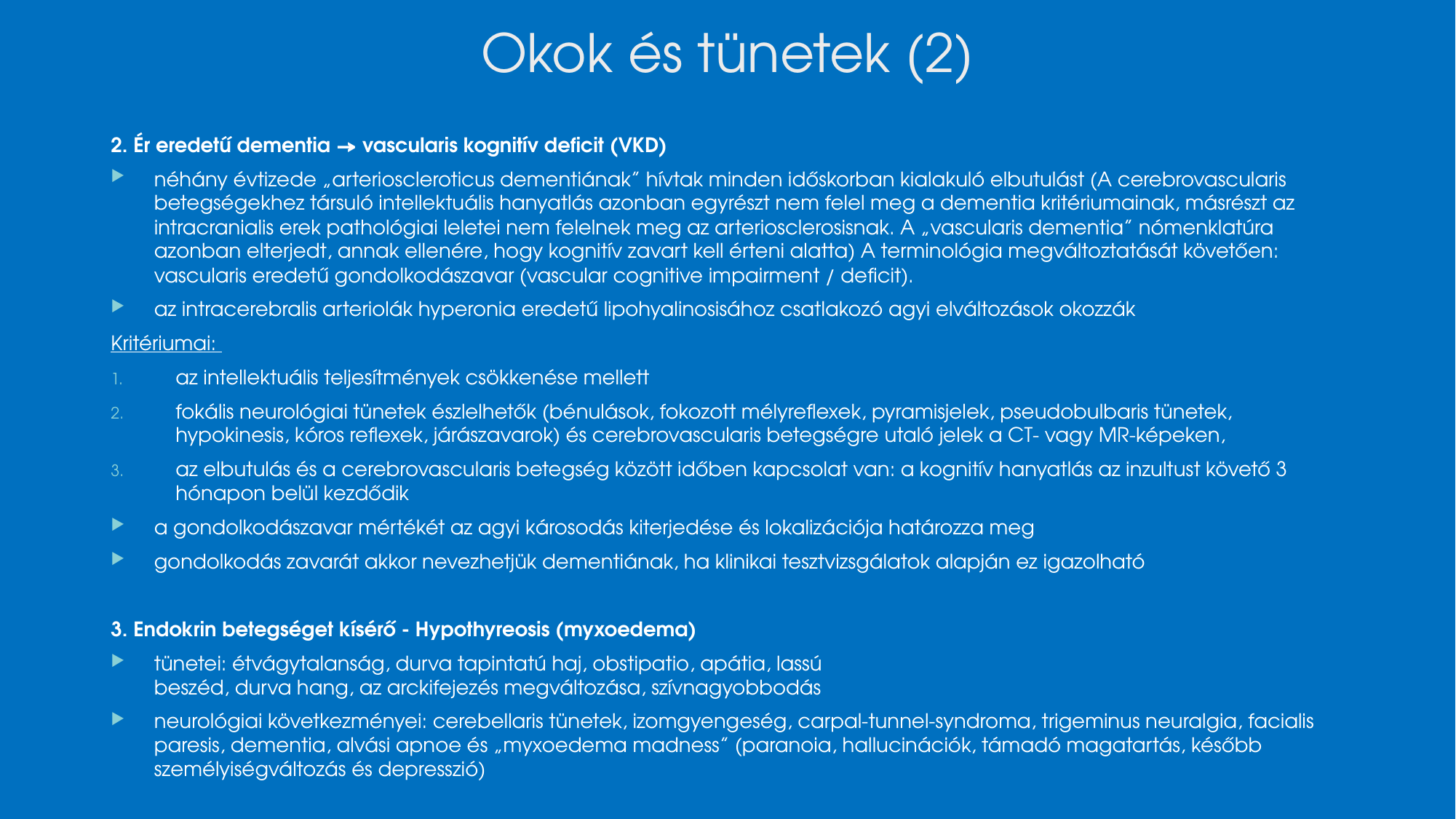

# Okok és tünetek (2)
17
2. Ér eredetű dementia → vascularis kognitív deficit (VKD)
néhány évtizede „arterioscleroticus dementiának” hívtak minden időskorban kialakuló elbutulást (A cerebrovascularis betegségekhez társuló intellektuális hanyatlás azonban egyrészt nem felel meg a dementia kritériumainak, másrészt az intracranialis erek pathológiai leletei nem felelnek meg az arteriosclerosisnak. A „vascularis dementia” nómenklatúra azonban elterjedt, annak ellenére, hogy kognitív zavart kell érteni alatta) A terminológia megváltoztatását követően: vascularis eredetű gondolkodászavar (vascular cognitive impairment / deficit).
az intracerebralis arteriolák hyperonia eredetű lipohyalinosisához csatlakozó agyi elváltozások okozzák
Kritériumai:
az intellektuális teljesítmények csökkenése mellett
fokális neurológiai tünetek észlelhetők (bénulások, fokozott mélyreflexek, pyramisjelek, pseudobulbaris tünetek, hypokinesis, kóros reflexek, járászavarok) és cerebrovascularis betegségre utaló jelek a CT- vagy MR-képeken,
az elbutulás és a cerebrovascularis betegség között időben kapcsolat van: a kognitív hanyatlás az inzultust követő 3 hónapon belül kezdődik
a gondolkodászavar mértékét az agyi károsodás kiterjedése és lokalizációja határozza meg
gondolkodás zavarát akkor nevezhetjük dementiának, ha klinikai tesztvizsgálatok alapján ez igazolható

3. Endokrin betegséget kísérő - Hypothyreosis (myxoedema)
tünetei: étvágytalanság, durva tapintatú haj, obstipatio, apátia, lassú
beszéd, durva hang, az arckifejezés megváltozása, szívnagyobbodás
neurológiai következményei: cerebellaris tünetek, izomgyengeség, carpal-tunnel-syndroma, trigeminus neuralgia, facialis paresis, dementia, alvási apnoe és „myxoedema madness” (paranoia, hallucinációk, támadó magatartás, később személyiségváltozás és depresszió)